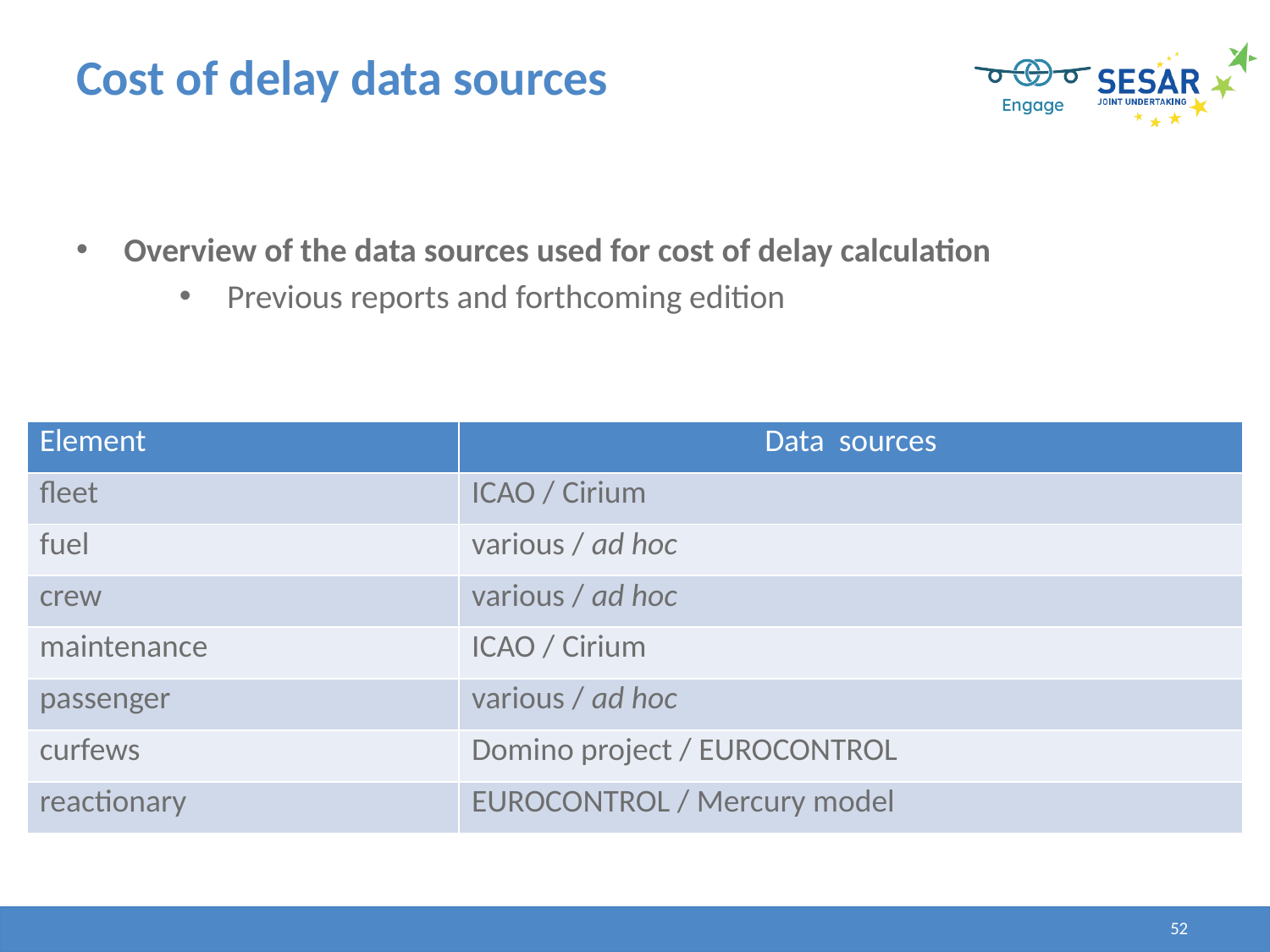

# Cost of delay data sources
Overview of the data sources used for cost of delay calculation
Previous reports and forthcoming edition

| Element | Data sources |
| --- | --- |
| fleet | ICAO / Cirium |
| fuel | various / ad hoc |
| crew | various / ad hoc |
| maintenance | ICAO / Cirium |
| passenger | various / ad hoc |
| curfews | Domino project / EUROCONTROL |
| reactionary | EUROCONTROL / Mercury model |

52